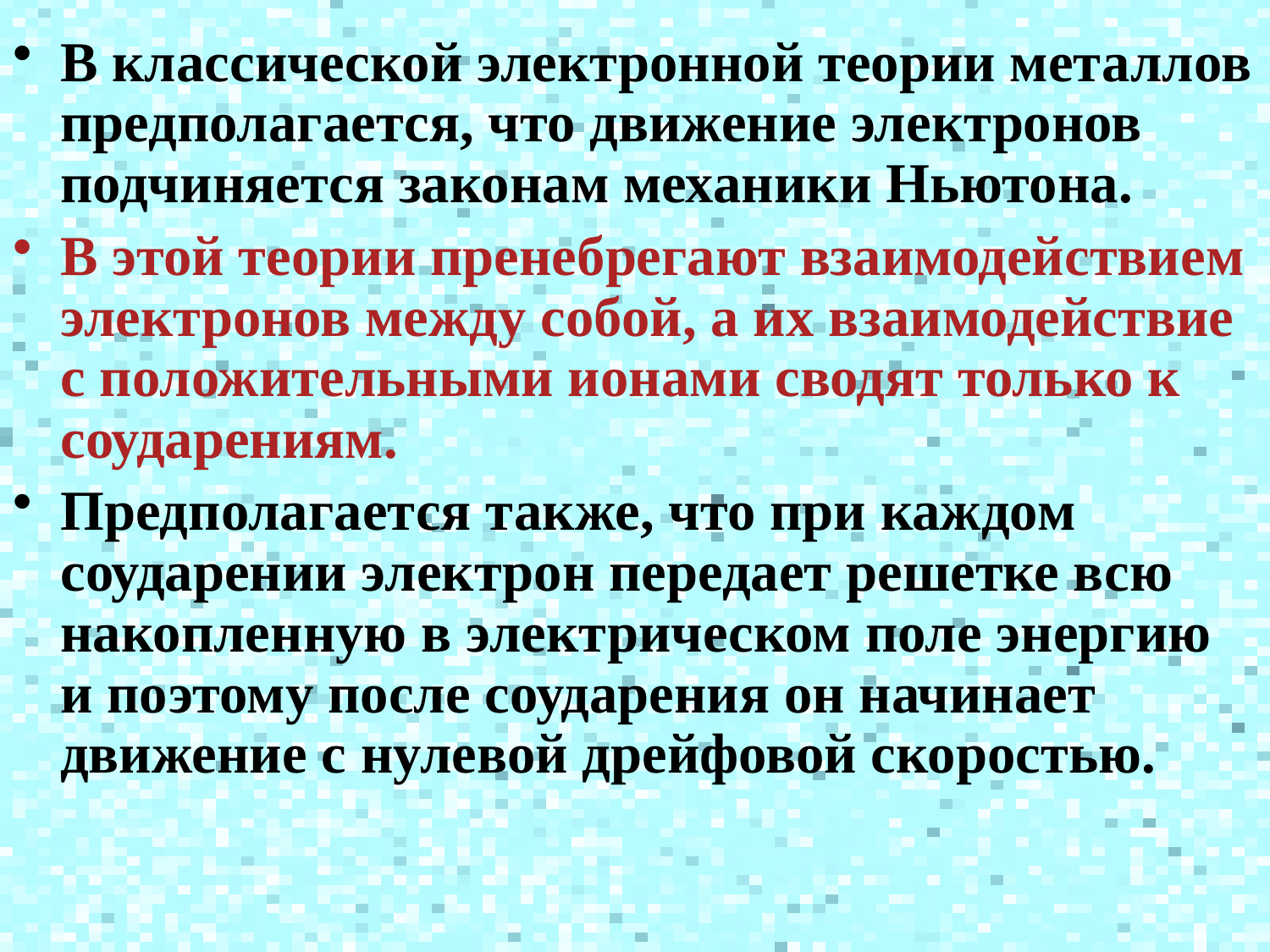

В классической электронной теории металлов предполагается, что движение электронов подчиняется законам механики Ньютона.
В этой теории пренебрегают взаимодействием электронов между собой, а их взаимодействие с положительными ионами сводят только к соударениям.
Предполагается также, что при каждом соударении электрон передает решетке всю накопленную в электрическом поле энергию и поэтому после соударения он начинает движение с нулевой дрейфовой скоростью.